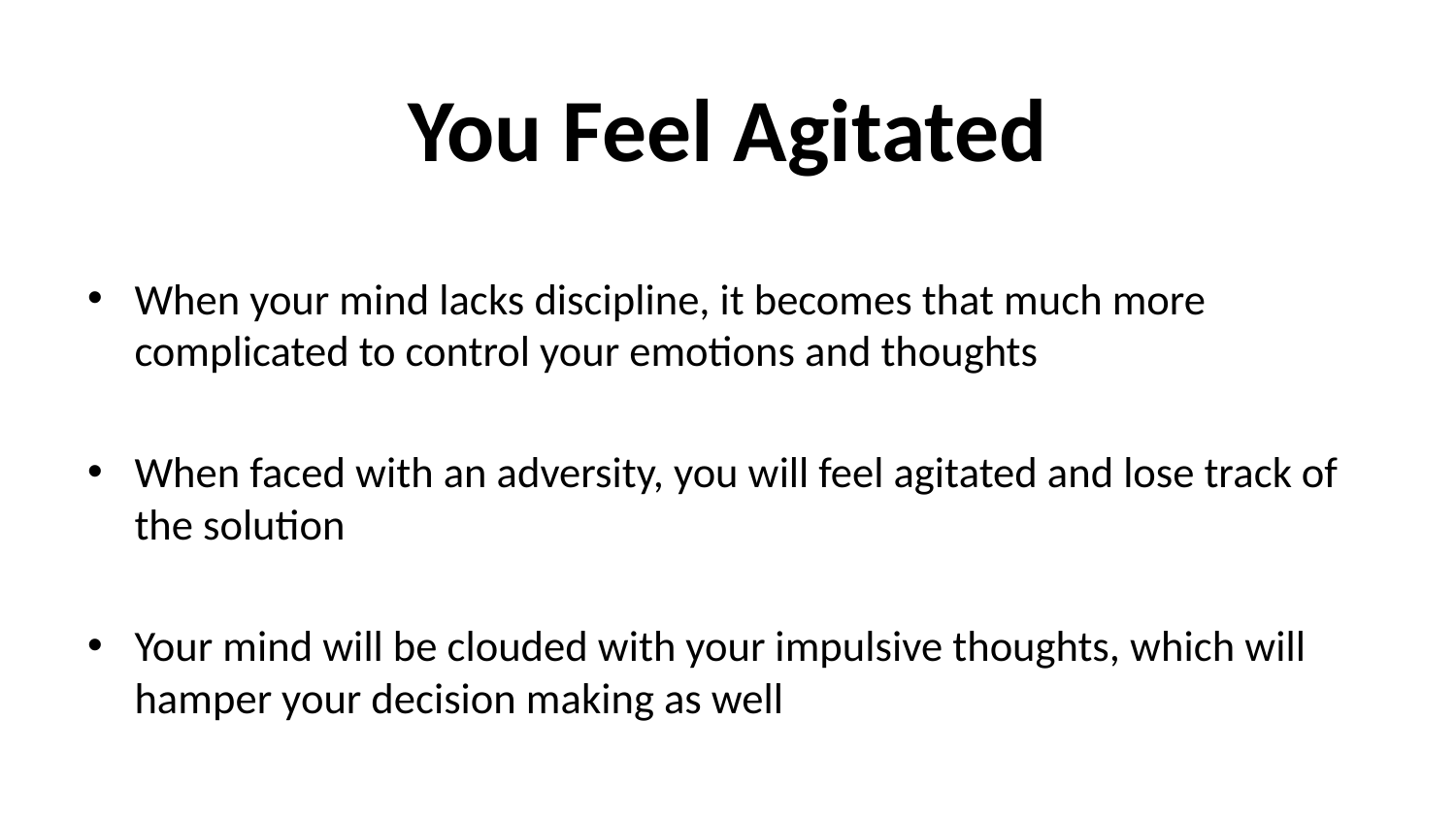

# You Feel Agitated
When your mind lacks discipline, it becomes that much more complicated to control your emotions and thoughts

When faced with an adversity, you will feel agitated and lose track of the solution

Your mind will be clouded with your impulsive thoughts, which will hamper your decision making as well